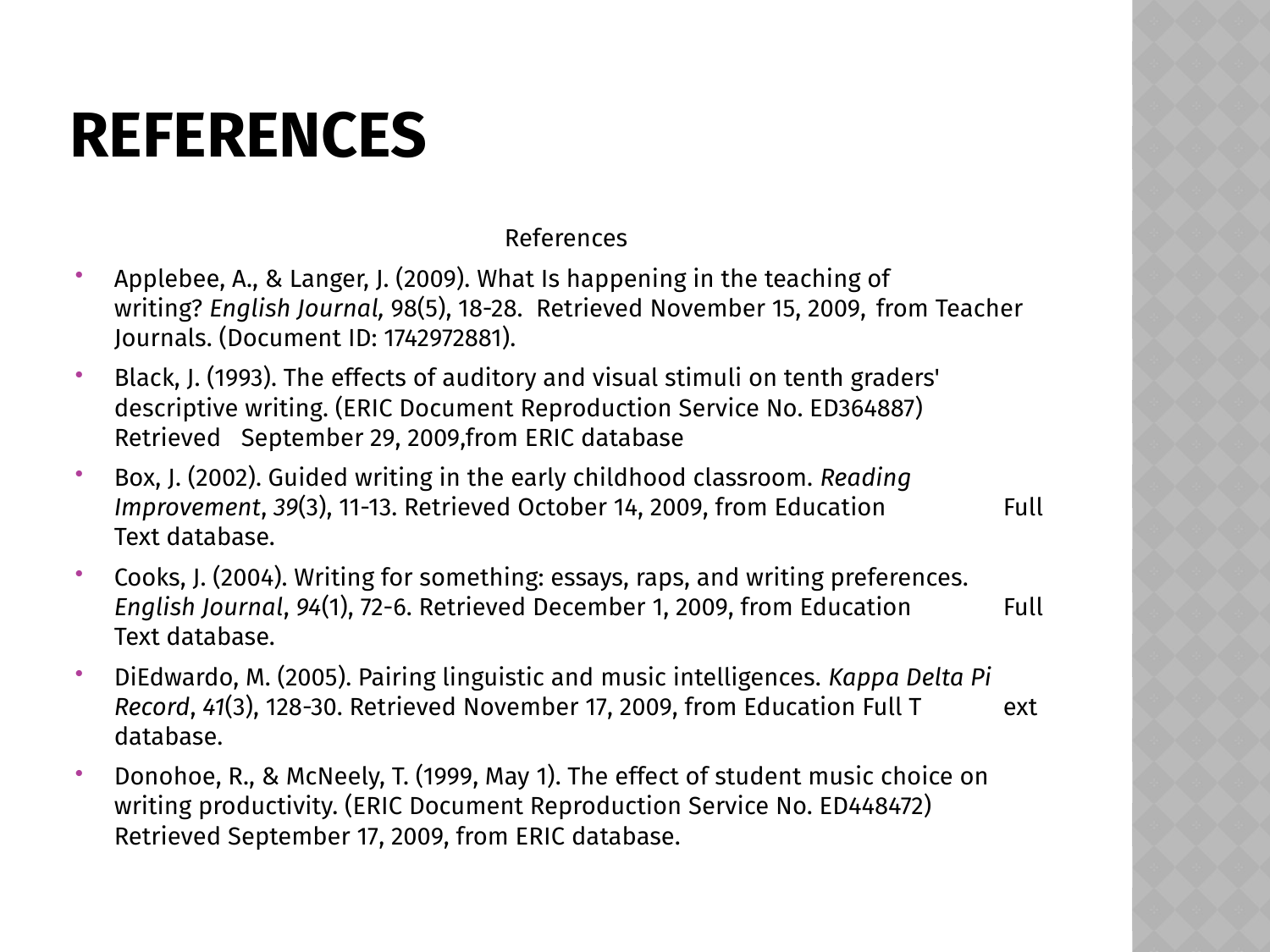

# References

References
Applebee, A., & Langer, J. (2009). What Is happening in the teaching of  	writing? English Journal, 98(5), 18-28.  Retrieved November 15, 2009, 	from Teacher Journals. (Document ID: 1742972881).
Black, J. (1993). The effects of auditory and visual stimuli on tenth graders' 	descriptive writing. (ERIC Document Reproduction Service No. ED364887) 	Retrieved 	September 29, 2009,from ERIC database
Box, J. (2002). Guided writing in the early childhood classroom. Reading 	Improvement, 39(3), 11-13. Retrieved October 14, 2009, from Education 	Full Text database.
Cooks, J. (2004). Writing for something: essays, raps, and writing preferences. 	English Journal, 94(1), 72-6. Retrieved December 1, 2009, from Education 	Full Text database.
DiEdwardo, M. (2005). Pairing linguistic and music intelligences. Kappa Delta Pi 	Record, 41(3), 128-30. Retrieved November 17, 2009, from Education Full T	ext database.
Donohoe, R., & McNeely, T. (1999, May 1). The effect of student music choice on 	writing productivity. (ERIC Document Reproduction Service No. ED448472) 	Retrieved September 17, 2009, from ERIC database.